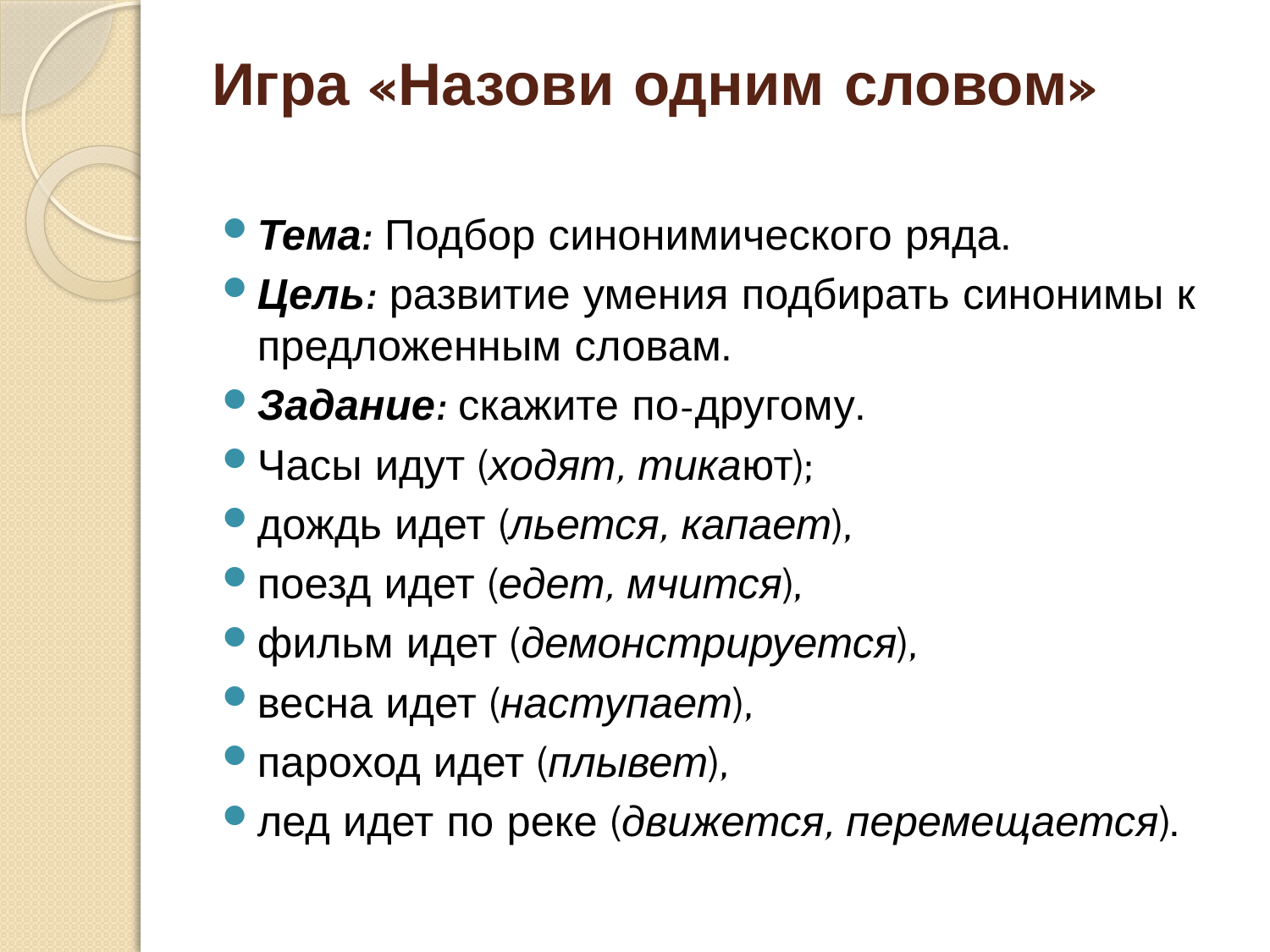

# Игра «Назови одним словом»
Тема: Подбор синонимического ряда.
Цель: развитие умения подбирать синонимы к предложенным словам.
Задание: скажите по-другому.
Часы идут (ходят, тикают);
дождь идет (льется, капает),
поезд идет (едет, мчится),
фильм идет (демонстрируется),
весна идет (наступает),
пароход идет (плывет),
лед идет по реке (движется, перемещается).